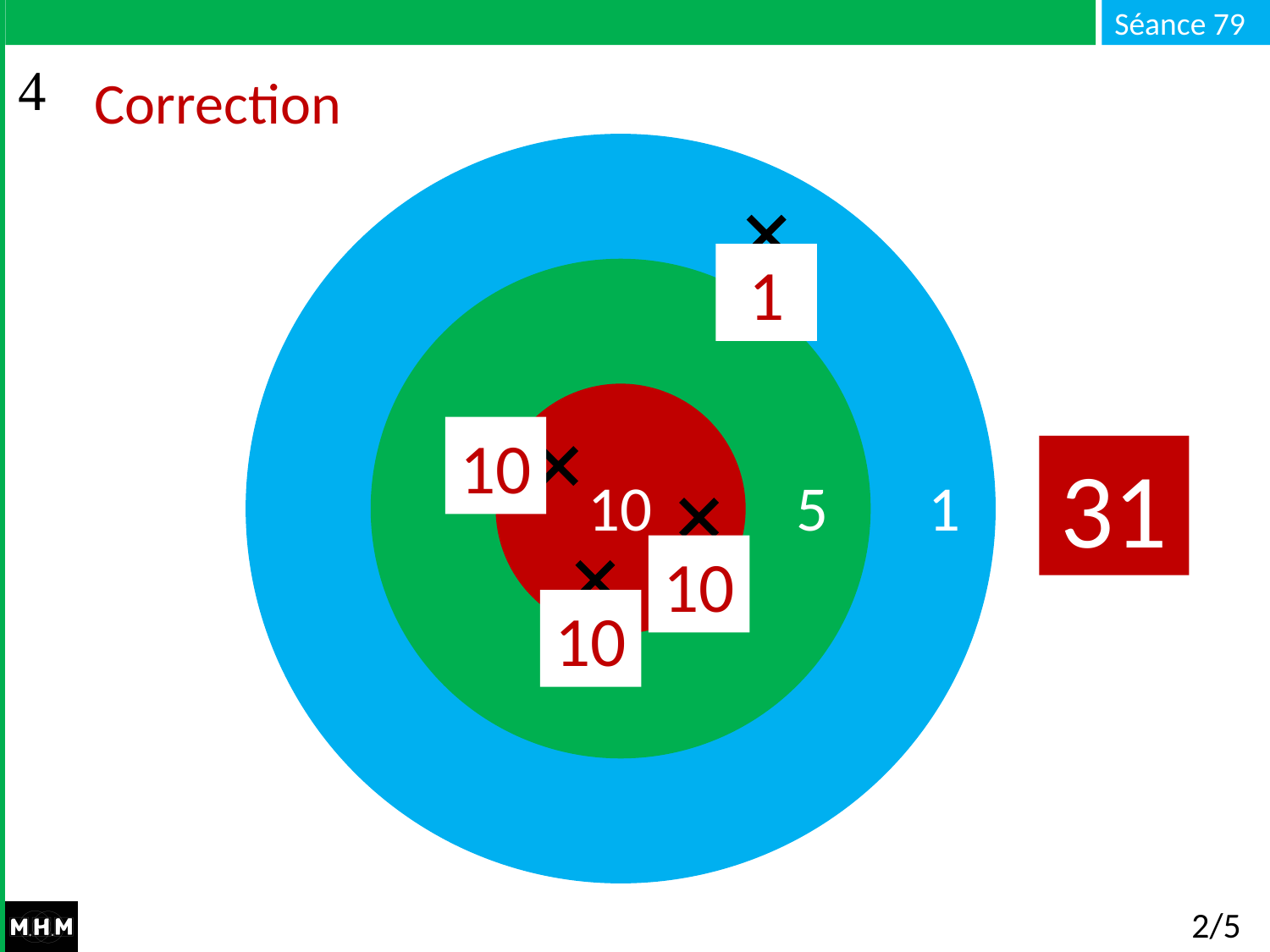

# Correction

1
10

31
10          5       1

10

10
2/5